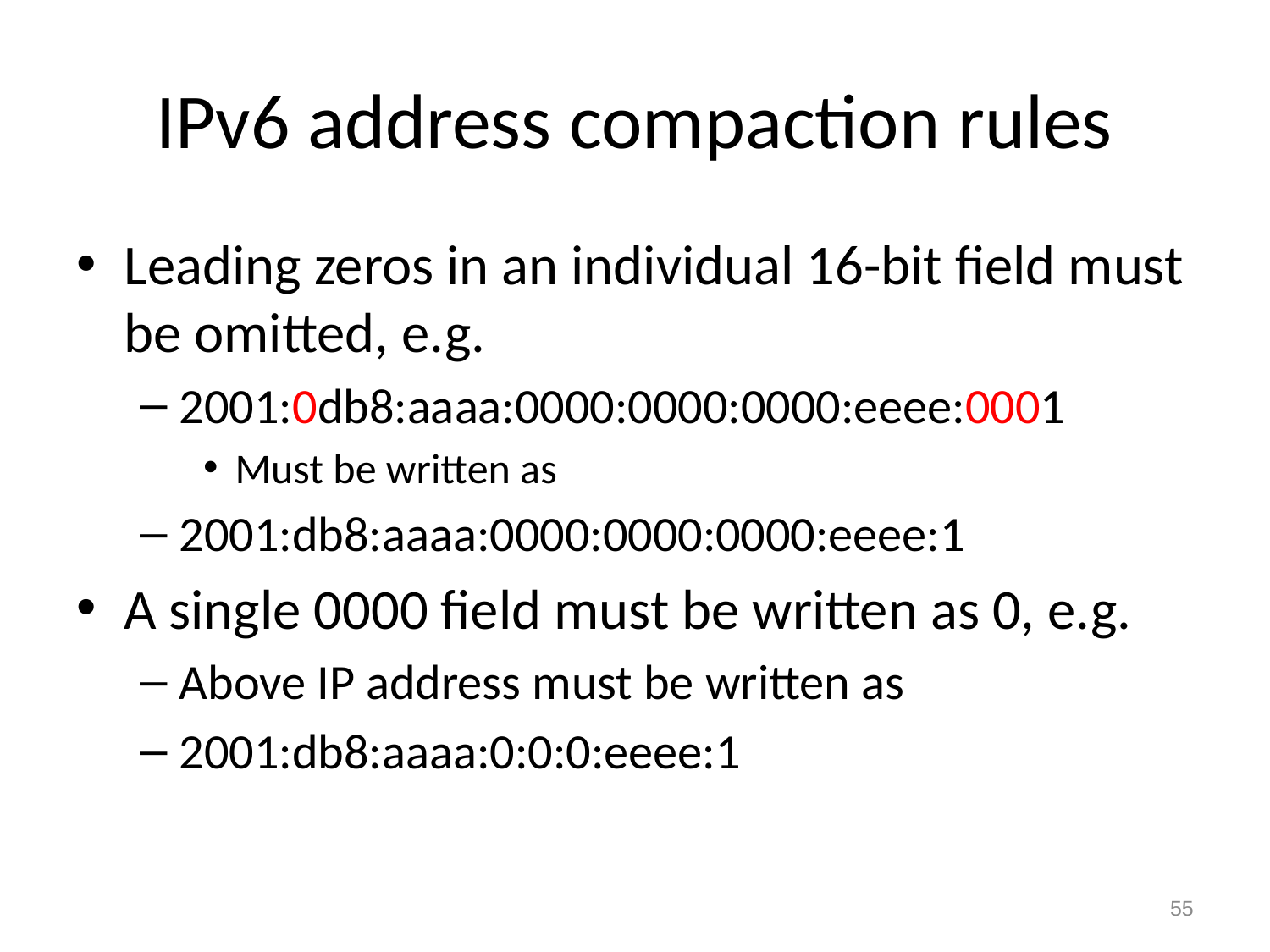

# IPv6 address compaction rules
Leading zeros in an individual 16-bit field must be omitted, e.g.
2001:0db8:aaaa:0000:0000:0000:eeee:0001
Must be written as
2001:db8:aaaa:0000:0000:0000:eeee:1
A single 0000 field must be written as 0, e.g.
Above IP address must be written as
2001:db8:aaaa:0:0:0:eeee:1
55